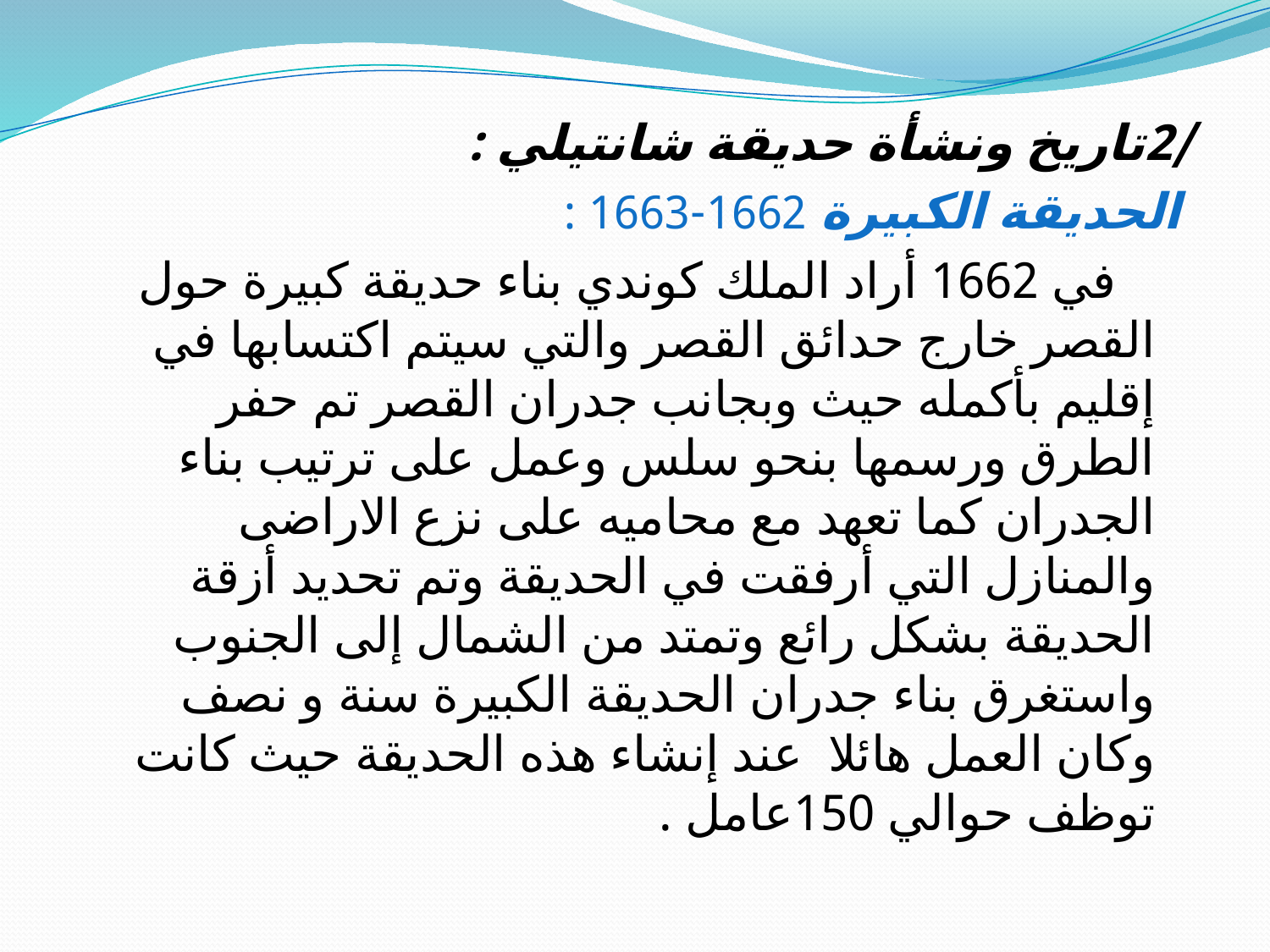

/2تاريخ ونشأة حديقة شانتيلي :
 الحديقة الكبيرة 1662-1663 :
      في 1662 أراد الملك كوندي بناء حديقة كبيرة حول القصر خارج حدائق القصر والتي سيتم اكتسابها في إقليم بأكمله حيث وبجانب جدران القصر تم حفر الطرق ورسمها بنحو سلس وعمل على ترتيب بناء الجدران كما تعهد مع محاميه على نزع الاراضى والمنازل التي أرفقت في الحديقة وتم تحديد أزقة الحديقة بشكل رائع وتمتد من الشمال إلى الجنوب واستغرق بناء جدران الحديقة الكبيرة سنة و نصف وكان العمل هائلا  عند إنشاء هذه الحديقة حيث كانت توظف حوالي 150عامل .